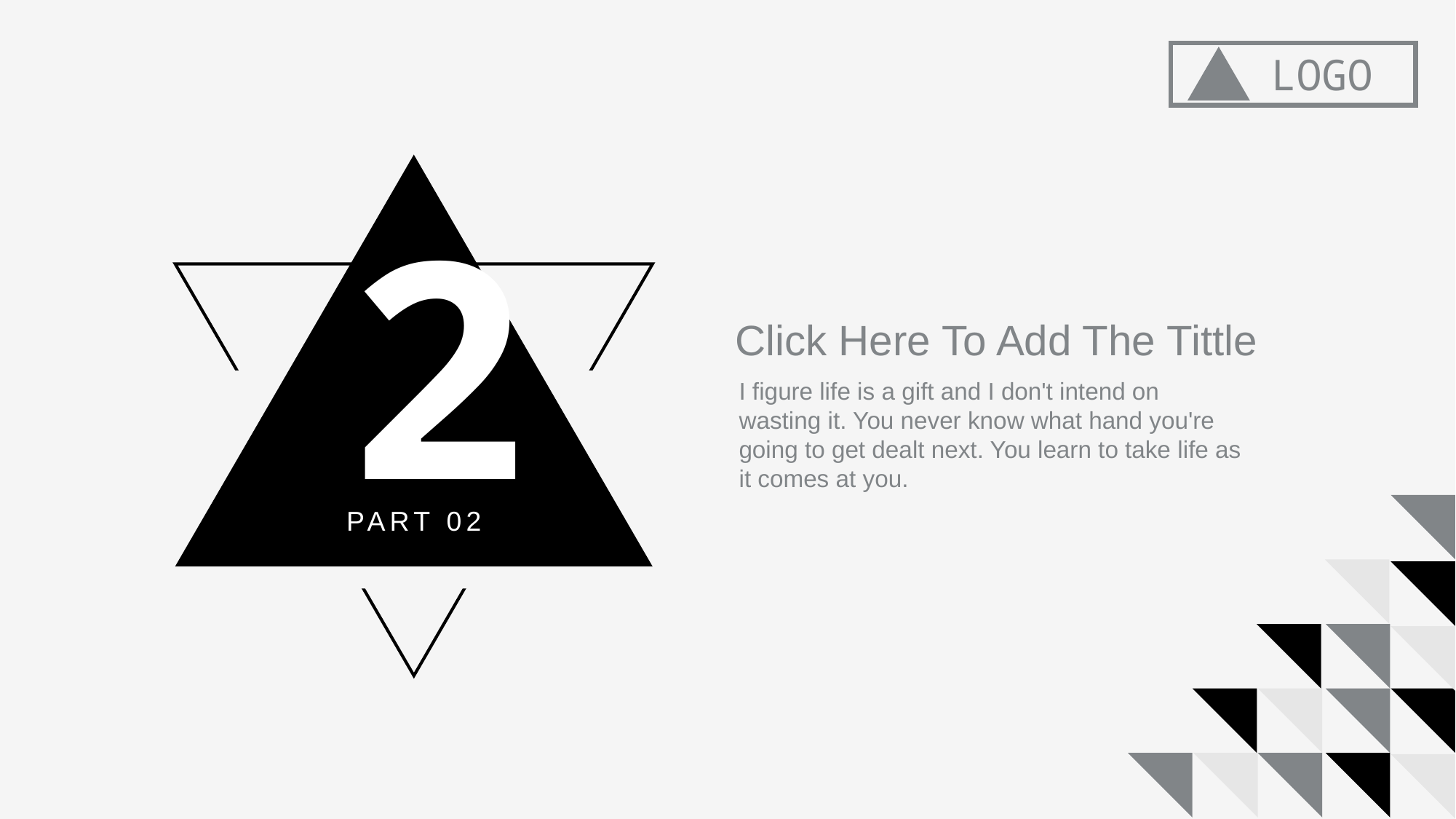

LOGO

2
PART 02

Click Here To Add The Tittle
I figure life is a gift and I don't intend on wasting it. You never know what hand you're going to get dealt next. You learn to take life as it comes at you.